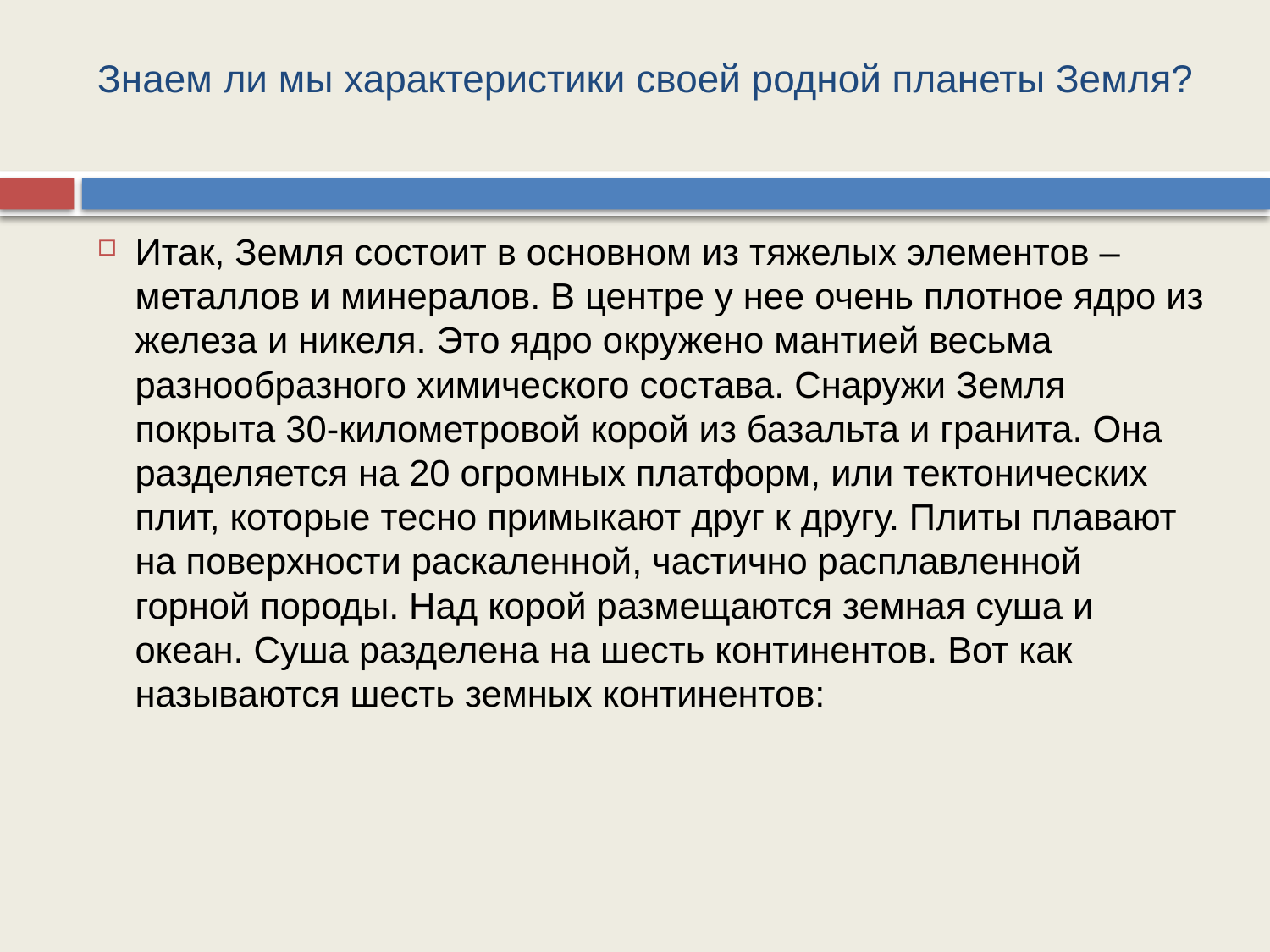

# Знаем ли мы характеристики своей родной планеты Земля?
Итак, Земля состоит в основном из тяжелых элементов – металлов и минералов. В центре у нее очень плотное ядро из железа и никеля. Это ядро окружено мантией весьма разнообразного химического состава. Снаружи Земля покрыта 30-километровой корой из базальта и гранита. Она разделяется на 20 огромных платформ, или тектонических плит, которые тесно примыкают друг к другу. Плиты плавают на поверхности раскаленной, частично расплавленной горной породы. Над корой размещаются земная суша и океан. Суша разделена на шесть континентов. Вот как называются шесть земных континентов: